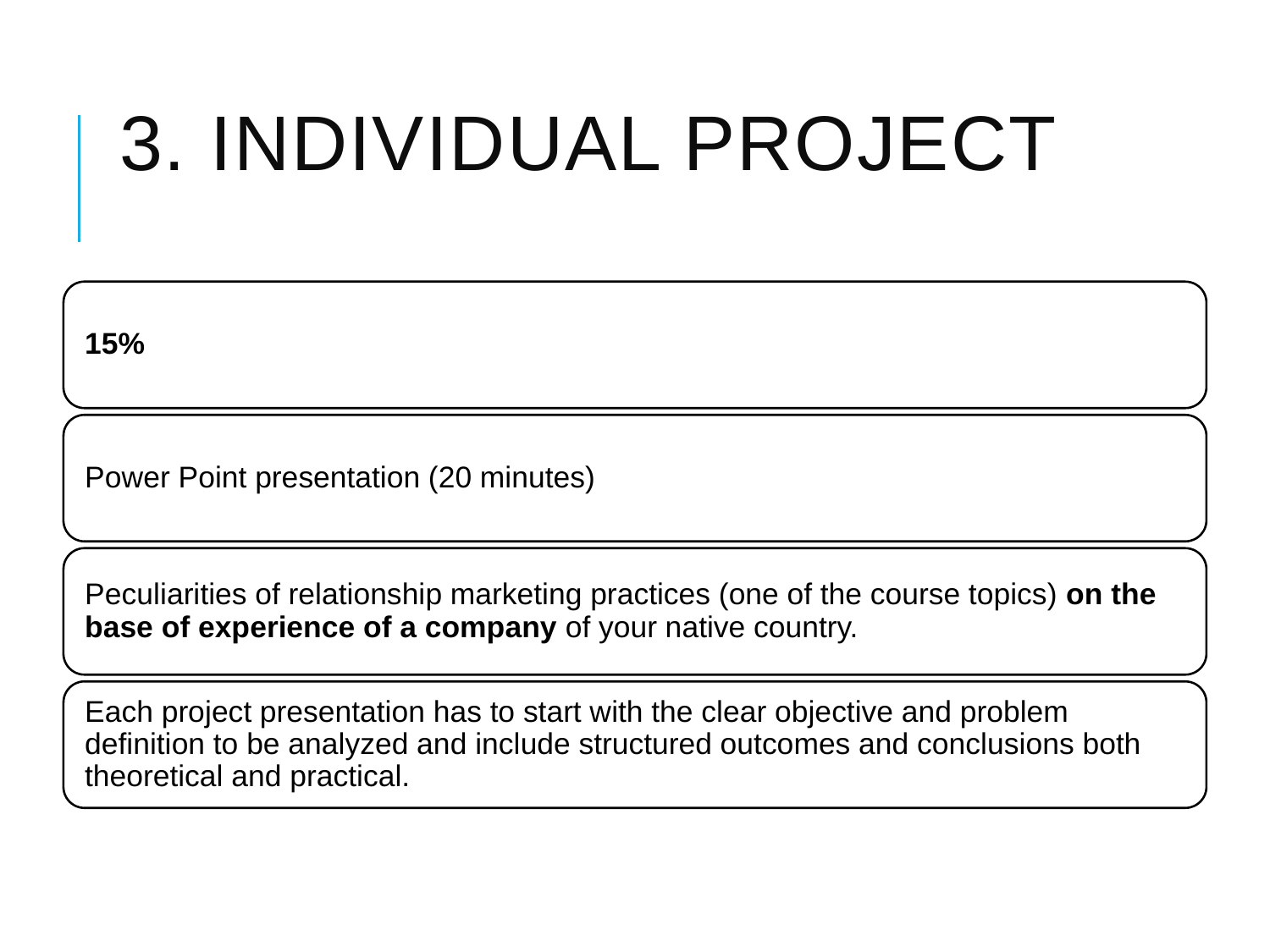

# 3. Individual project
15%
Power Point presentation (20 minutes)
Peculiarities of relationship marketing practices (one of the course topics) on the base of experience of a company of your native country.
Each project presentation has to start with the clear objective and problem definition to be analyzed and include structured outcomes and conclusions both theoretical and practical.